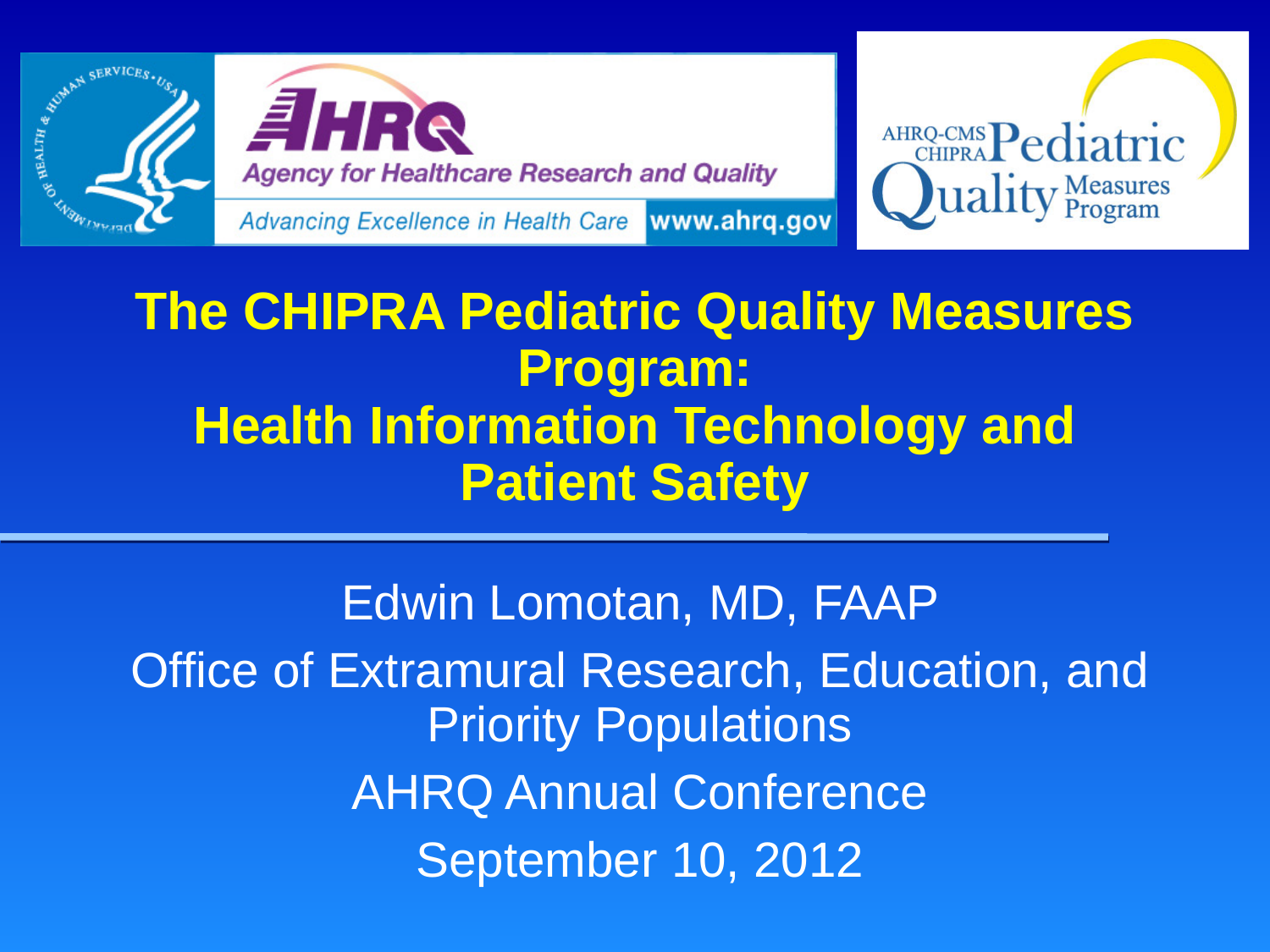

# The CHIPRA Pediatric Quality Measures Program: Health Information Technology and Patient Safety
Edwin Lomotan, MD, FAAP
Office of Extramural Research, Education, and Priority Populations
AHRQ Annual Conference
September 10, 2012